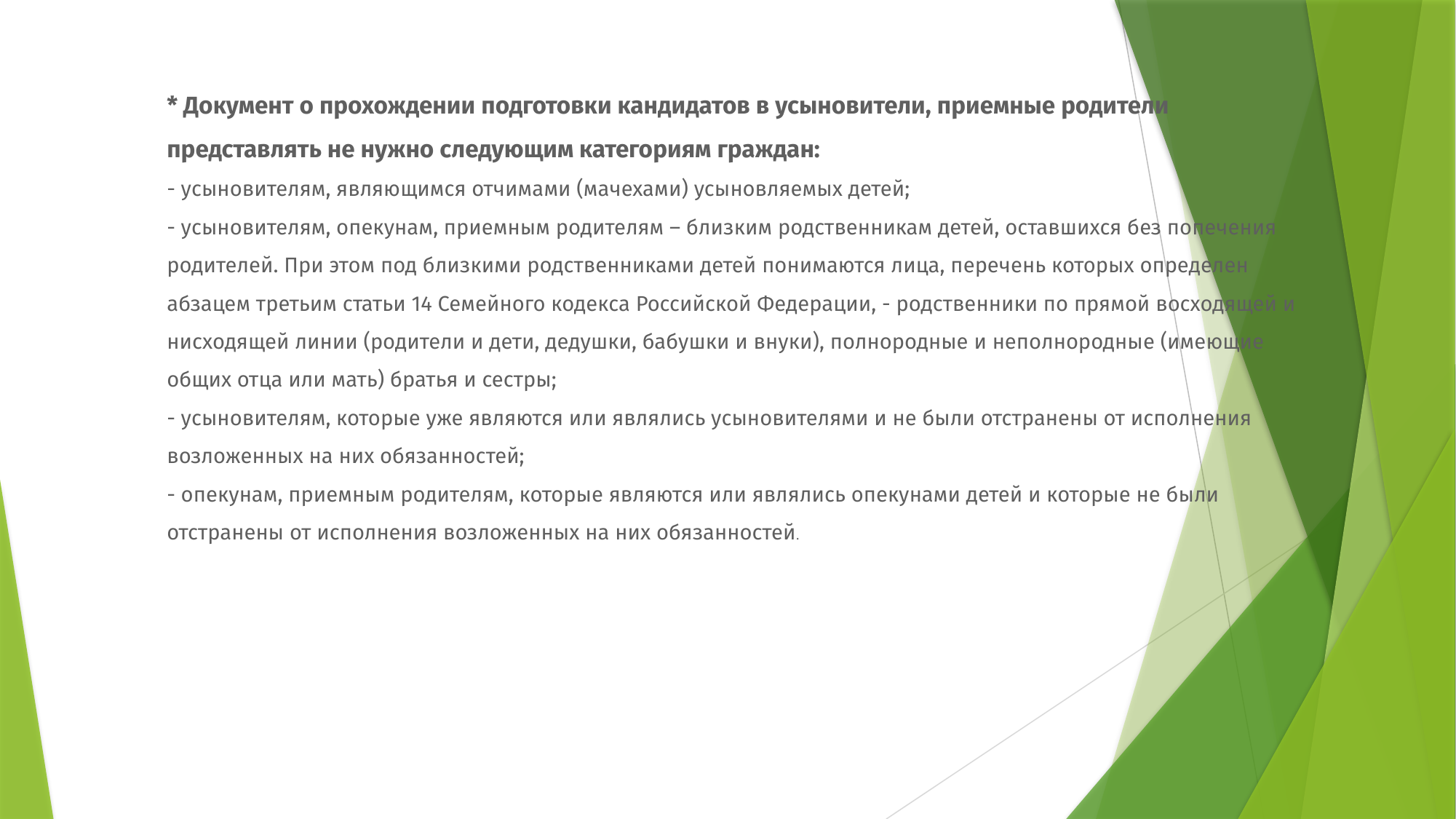

* Документ о прохождении подготовки кандидатов в усыновители, приемные родители представлять не нужно следующим категориям граждан:
- усыновителям, являющимся отчимами (мачехами) усыновляемых детей;
- усыновителям, опекунам, приемным родителям – близким родственникам детей, оставшихся без попечения родителей. При этом под близкими родственниками детей понимаются лица, перечень которых определен абзацем третьим статьи 14 Семейного кодекса Российской Федерации, - родственники по прямой восходящей и нисходящей линии (родители и дети, дедушки, бабушки и внуки), полнородные и неполнородные (имеющие общих отца или мать) братья и сестры;
- усыновителям, которые уже являются или являлись усыновителями и не были отстранены от исполнения возложенных на них обязанностей;
- опекунам, приемным родителям, которые являются или являлись опекунами детей и которые не были отстранены от исполнения возложенных на них обязанностей.